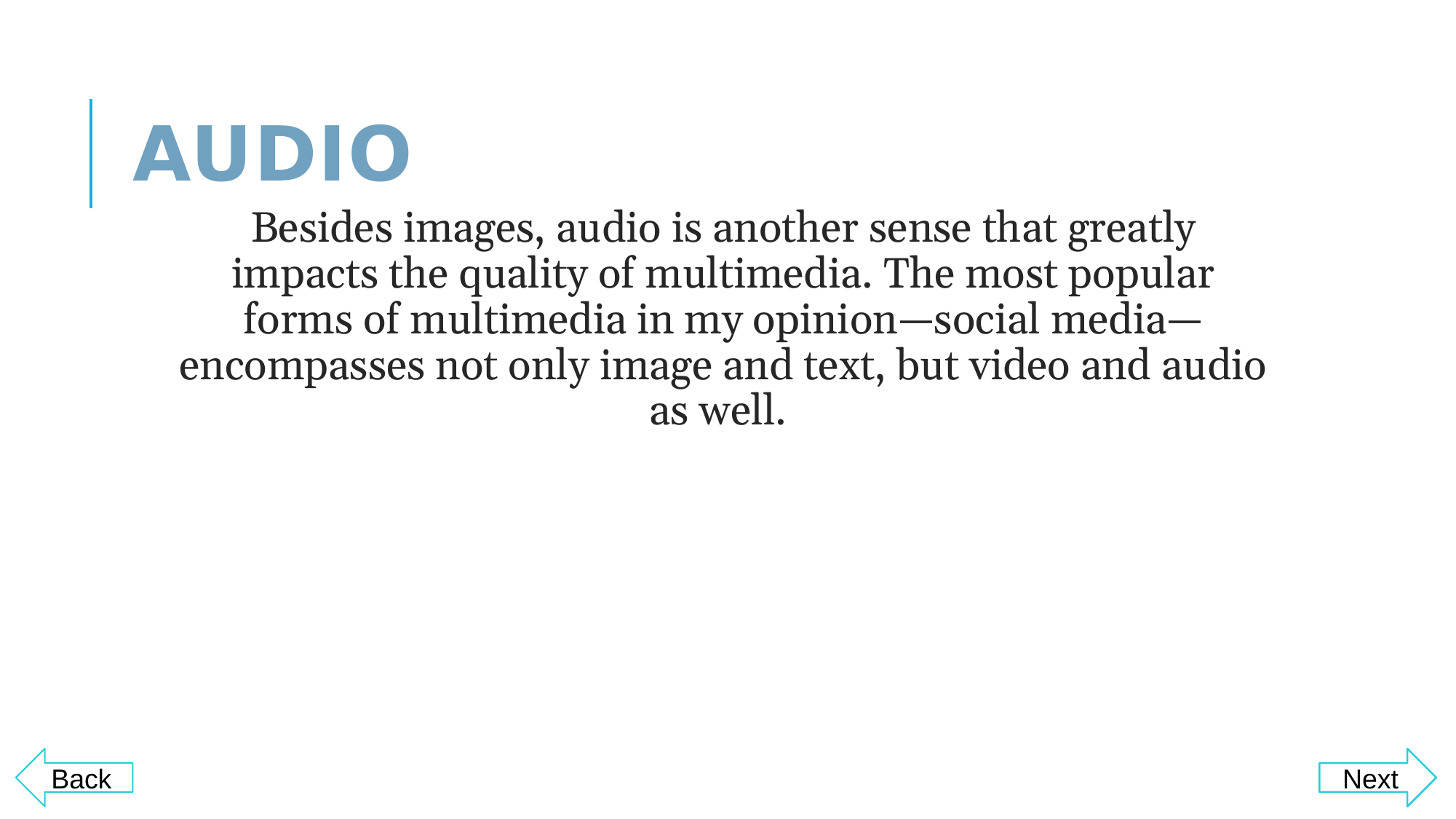

# Audio
Besides images, audio is another sense that greatly impacts the quality of multimedia. The most popular forms of multimedia in my opinion—social media—encompasses not only image and text, but video and audio as well.

Next
Back